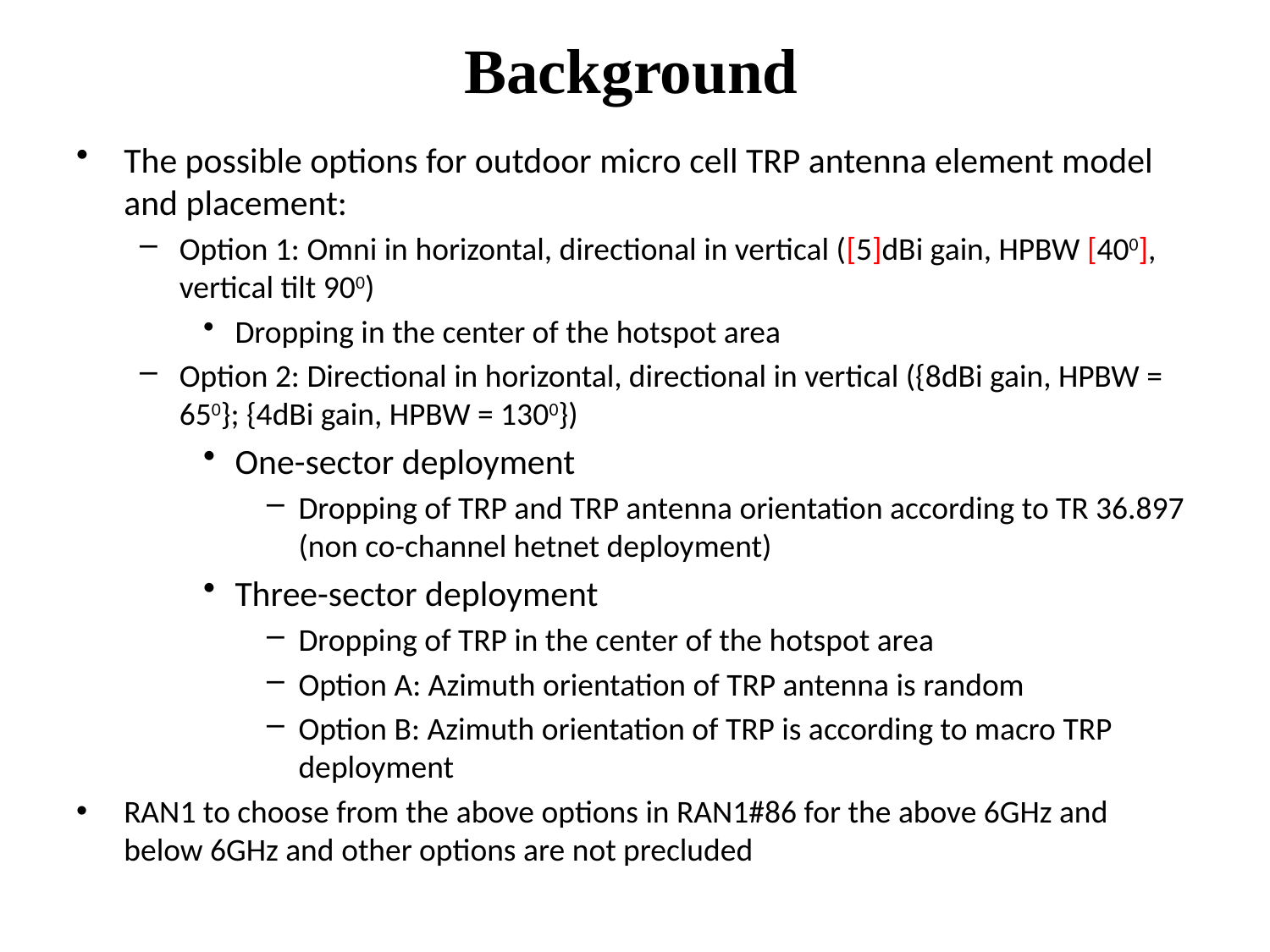

# Background
The possible options for outdoor micro cell TRP antenna element model and placement:
Option 1: Omni in horizontal, directional in vertical ([5]dBi gain, HPBW [400], vertical tilt 900)
Dropping in the center of the hotspot area
Option 2: Directional in horizontal, directional in vertical ({8dBi gain, HPBW = 650}; {4dBi gain, HPBW = 1300})
One-sector deployment
Dropping of TRP and TRP antenna orientation according to TR 36.897 (non co-channel hetnet deployment)
Three-sector deployment
Dropping of TRP in the center of the hotspot area
Option A: Azimuth orientation of TRP antenna is random
Option B: Azimuth orientation of TRP is according to macro TRP deployment
RAN1 to choose from the above options in RAN1#86 for the above 6GHz and below 6GHz and other options are not precluded